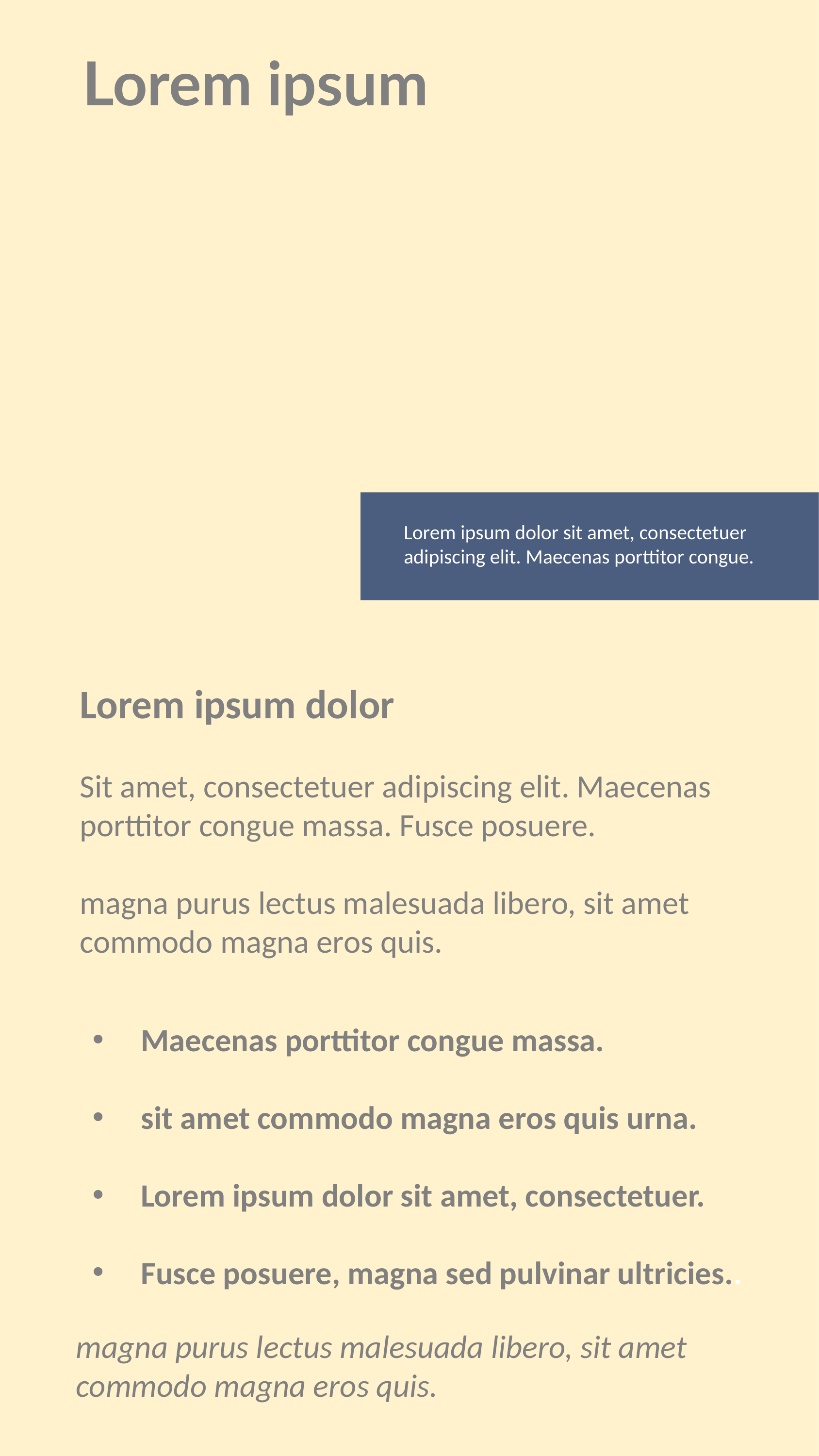

Lorem ipsum

Lorem ipsum dolor sit amet, consectetuer adipiscing elit. Maecenas porttitor congue.
Lorem ipsum dolor

Sit amet, consectetuer adipiscing elit. Maecenas porttitor congue massa. Fusce posuere.

magna purus lectus malesuada libero, sit amet commodo magna eros quis.
Maecenas porttitor congue massa.

sit amet commodo magna eros quis urna.
Lorem ipsum dolor sit amet, consectetuer.

Fusce posuere, magna sed pulvinar ultricies..

magna purus lectus malesuada libero, sit amet commodo magna eros quis.